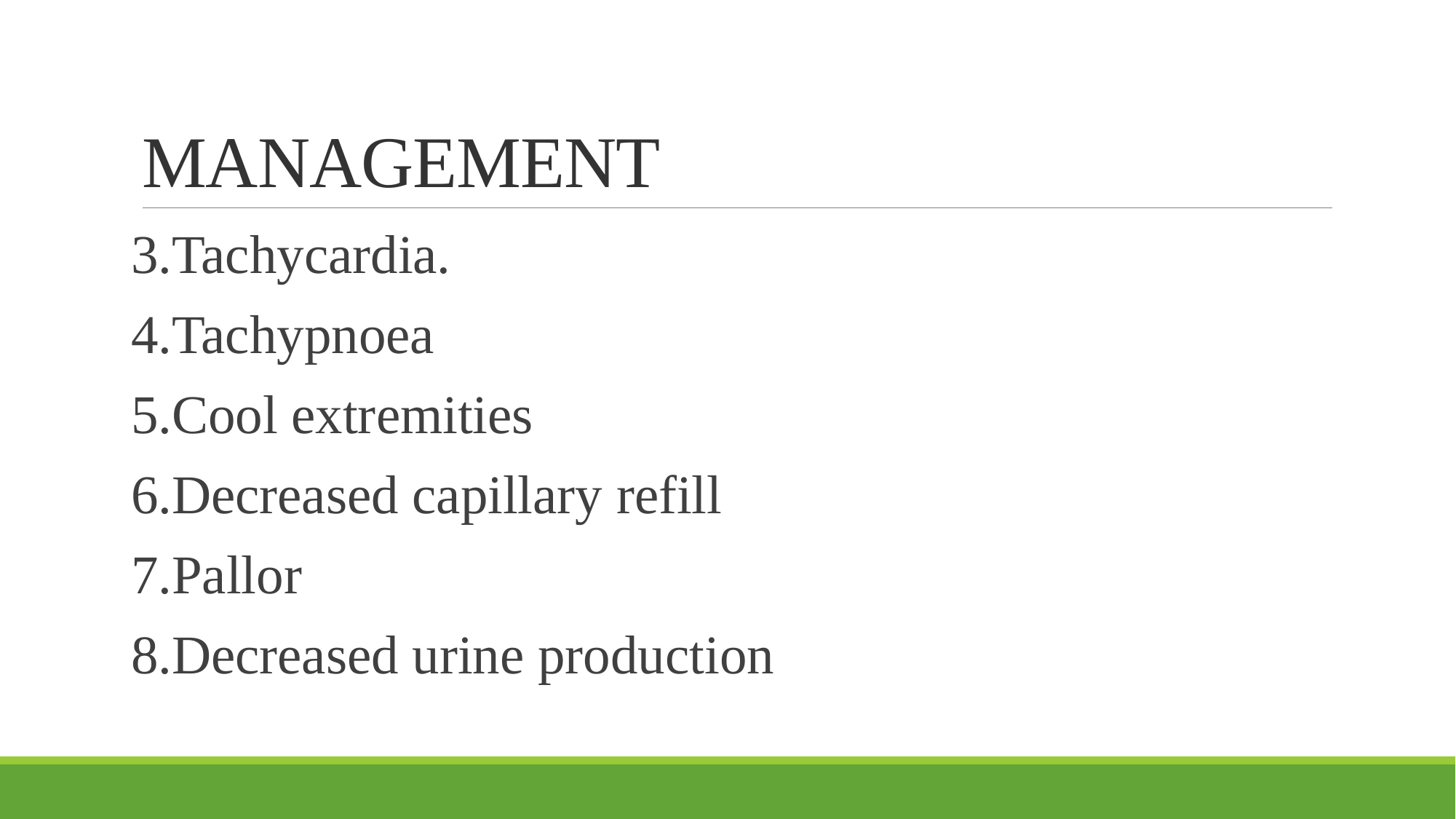

# MANAGEMENT
3.Tachycardia.
4.Tachypnoea
5.Cool extremities
6.Decreased capillary refill
7.Pallor
8.Decreased urine production